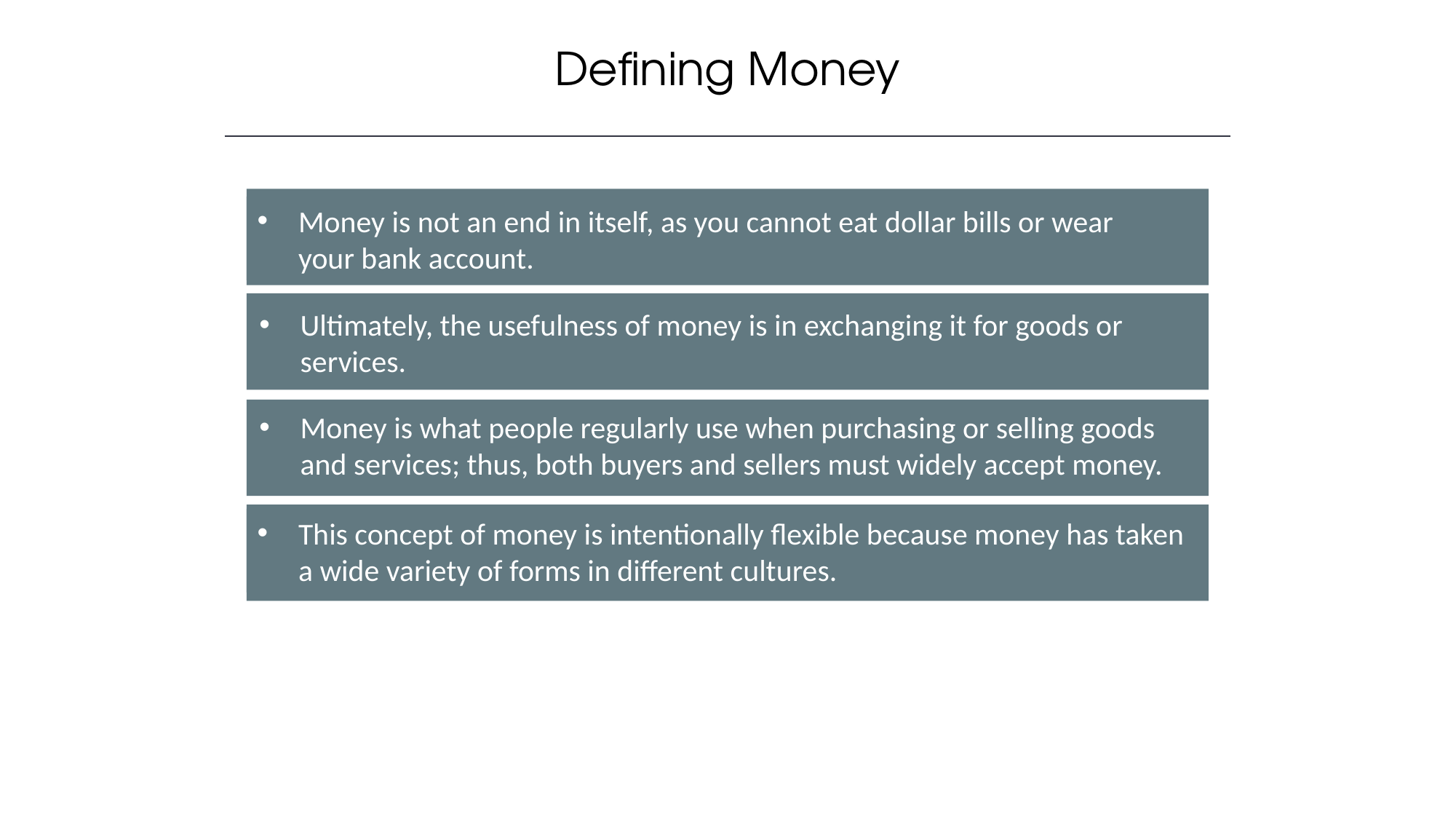

Defining Money
HAWKES LEARNING

Money is not an end in itself, as you cannot eat dollar bills or wear your bank account.

Ultimately, the usefulness of money is in exchanging it for goods or services.

Money is what people regularly use when purchasing or selling goods and services; thus, both buyers and sellers must widely accept money.

This concept of money is intentionally flexible because money has taken a wide variety of forms in different cultures.